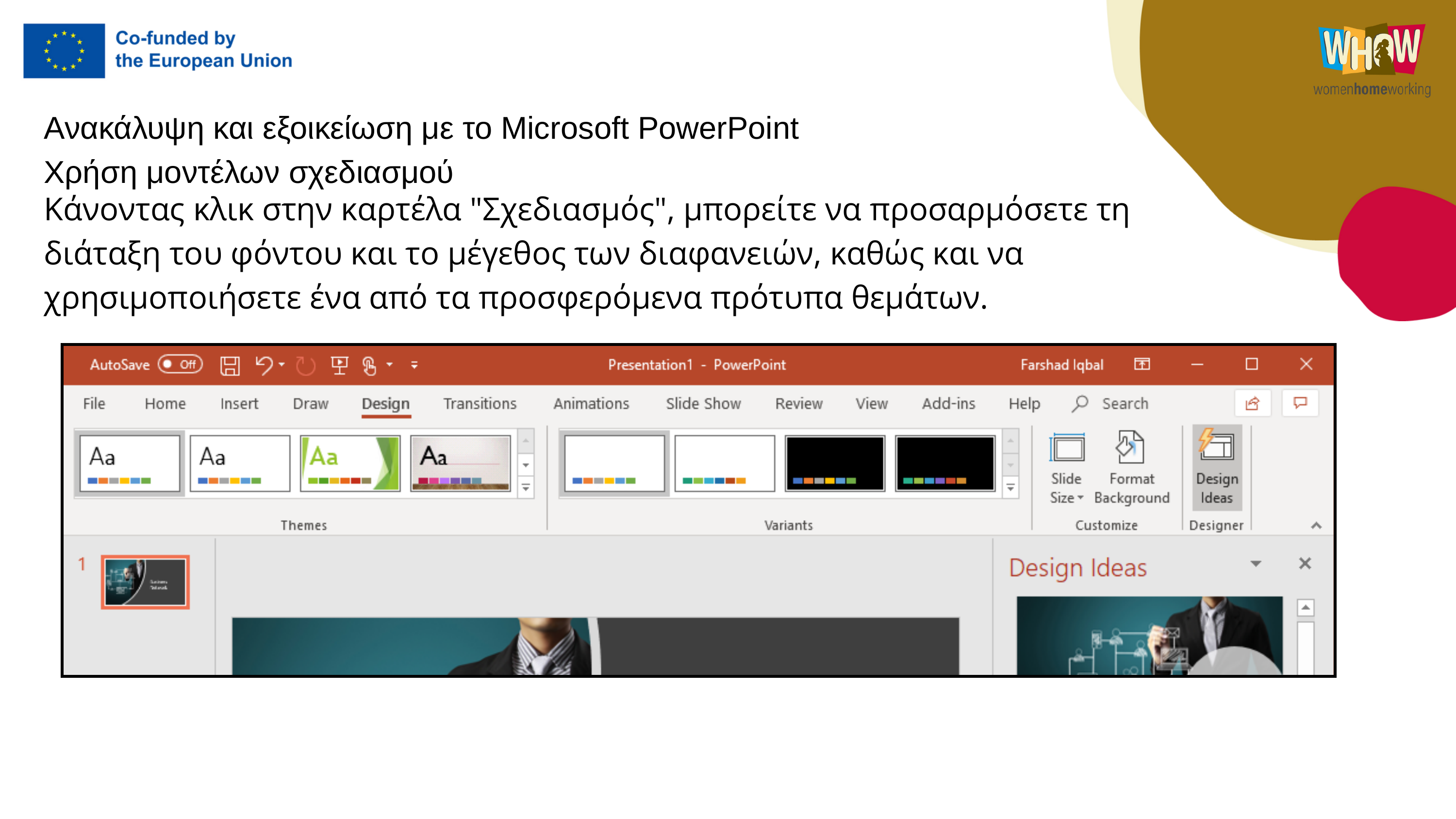

Ανακάλυψη και εξοικείωση με το Microsoft PowerPoint
Χρήση μοντέλων σχεδιασμού
Κάνοντας κλικ στην καρτέλα "Σχεδιασμός", μπορείτε να προσαρμόσετε τη διάταξη του φόντου και το μέγεθος των διαφανειών, καθώς και να χρησιμοποιήσετε ένα από τα προσφερόμενα πρότυπα θεμάτων.